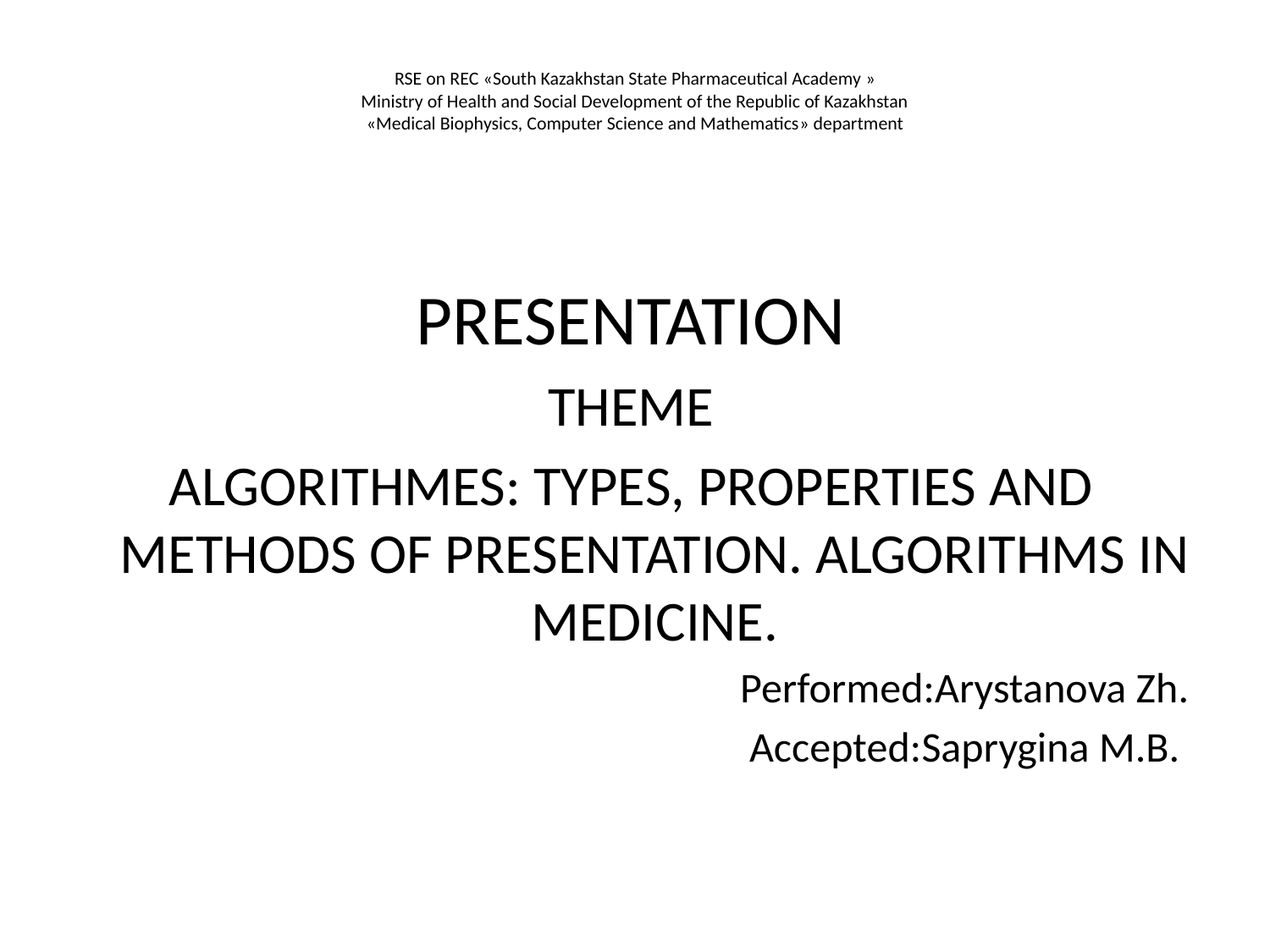

# RSE on REC «South Kazakhstan State Pharmaceutical Academy » Ministry of Health and Social Development of the Republic of Kazakhstan «Medical Biophysics, Computer Science and Mathematics» department
PRESENTATION
THEME
ALGORITHMES: TYPES, PROPERTIES AND METHODS OF PRESENTATION. ALGORITHMS IN MEDICINE.
                                                                      Performed:Arystanova Zh.
                                                                      Accepted:Saprygina M.B.